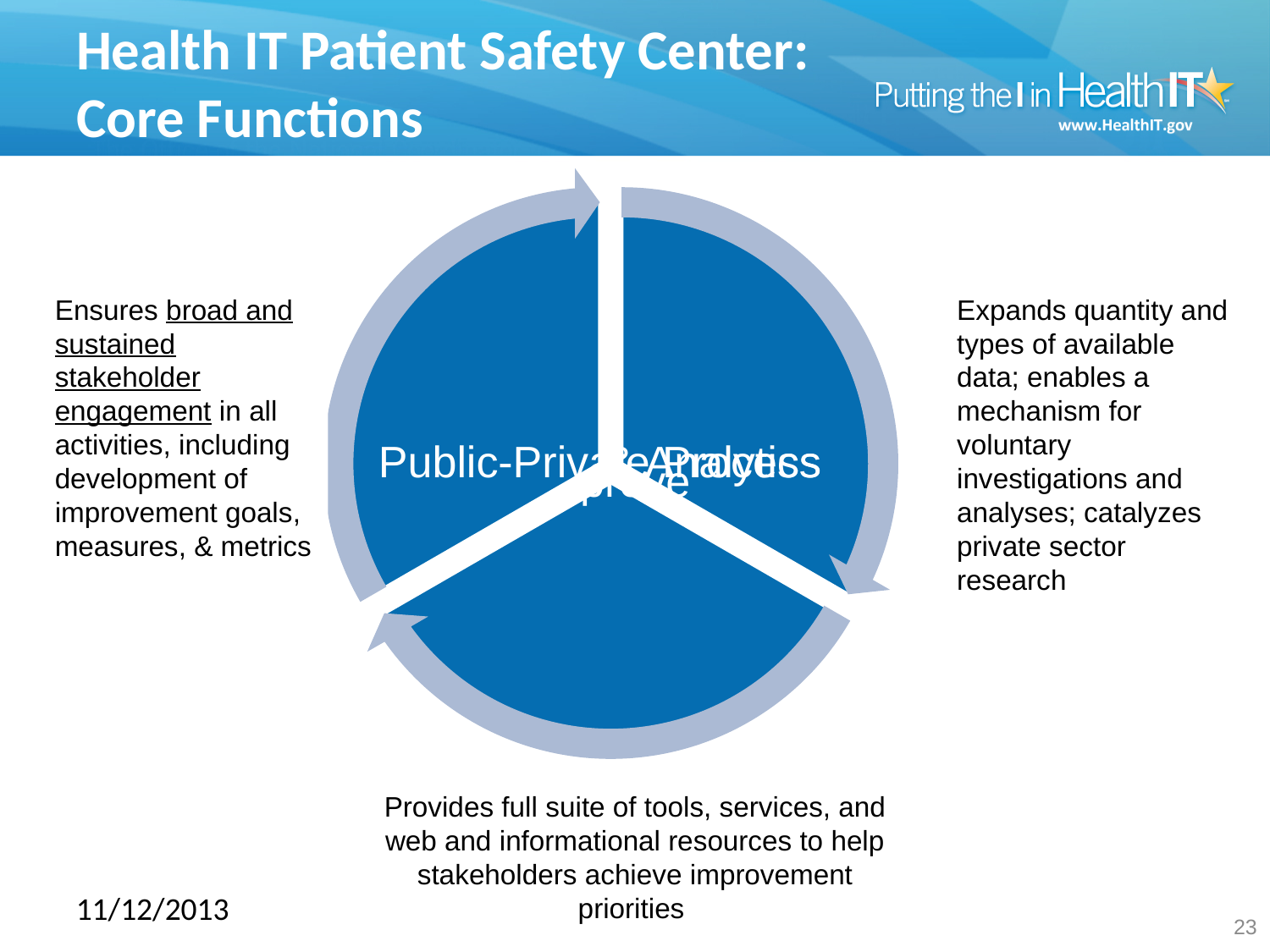

# Health IT Patient Safety Center: Core Functions
Learning & Analytics
Improve
Public-Private Process
Ensures broad and sustained stakeholder engagement in all activities, including development of improvement goals, measures, & metrics
Expands quantity and types of available data; enables a mechanism for voluntary investigations and analyses; catalyzes private sector research
Provides full suite of tools, services, and web and informational resources to help stakeholders achieve improvement priorities
11/12/2013
23